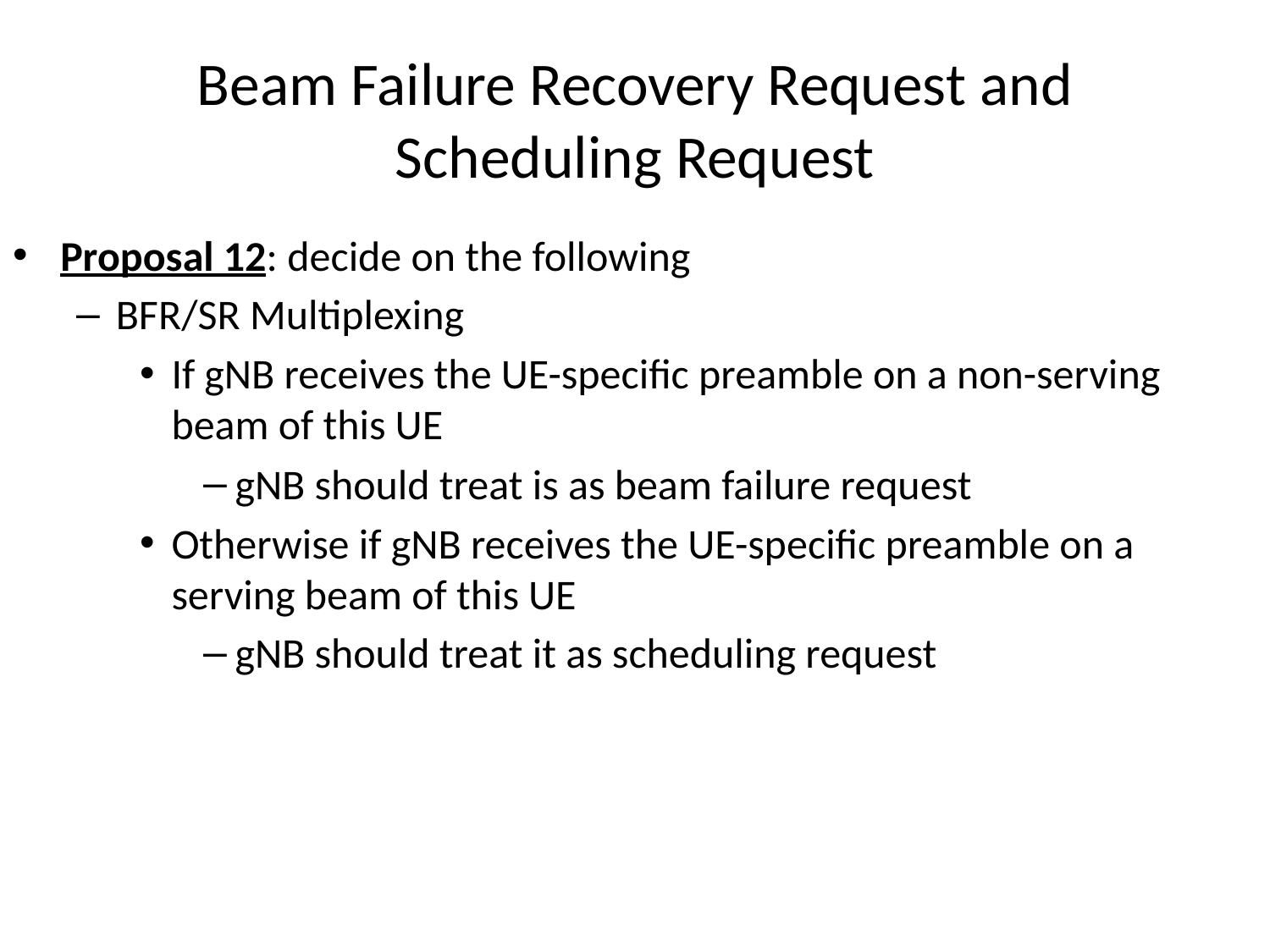

# Beam Failure Recovery Request and Scheduling Request
Proposal 12: decide on the following
BFR/SR Multiplexing
If gNB receives the UE-specific preamble on a non-serving beam of this UE
gNB should treat is as beam failure request
Otherwise if gNB receives the UE-specific preamble on a serving beam of this UE
gNB should treat it as scheduling request